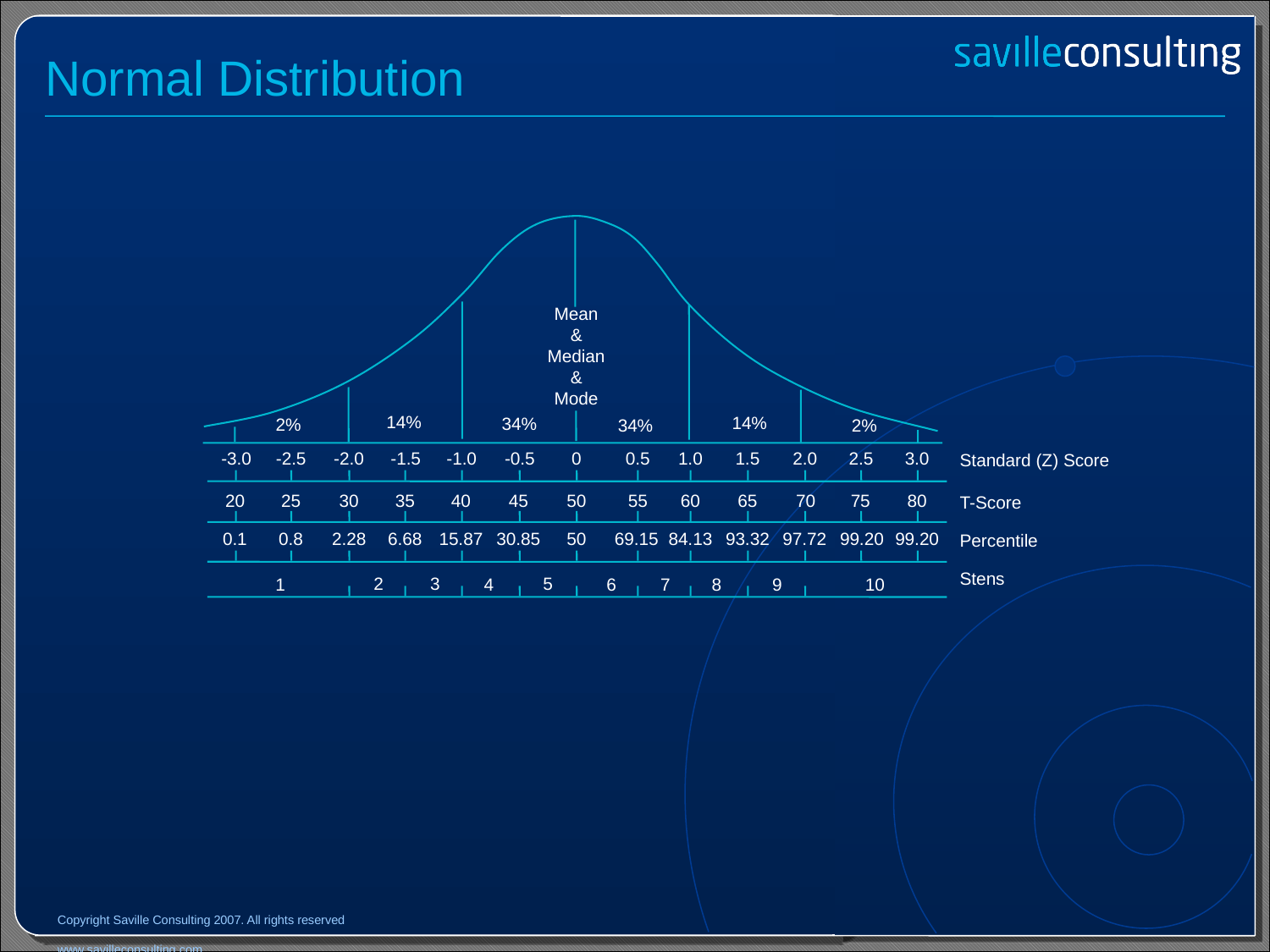

# Normal Distribution

Mean
&
Median
&
Mode

14%
14%
2%
2%
-3.0
-2.5
-2.0
-1.5
-1.0
-0.5
0
0.5
1.0
1.5
2.0
2.5
3.0
20
25
30
35
40
45
50
55
60
65
70
75
80
0.1
0.8
2.28
6.68
15.87
30.85
50
69.15
84.13
93.32
97.72
99.20
99.20
5
2
3
4
7
9
1
6
8
10

34%
34%

Standard (Z) Score

T-Score

Percentile

Stens